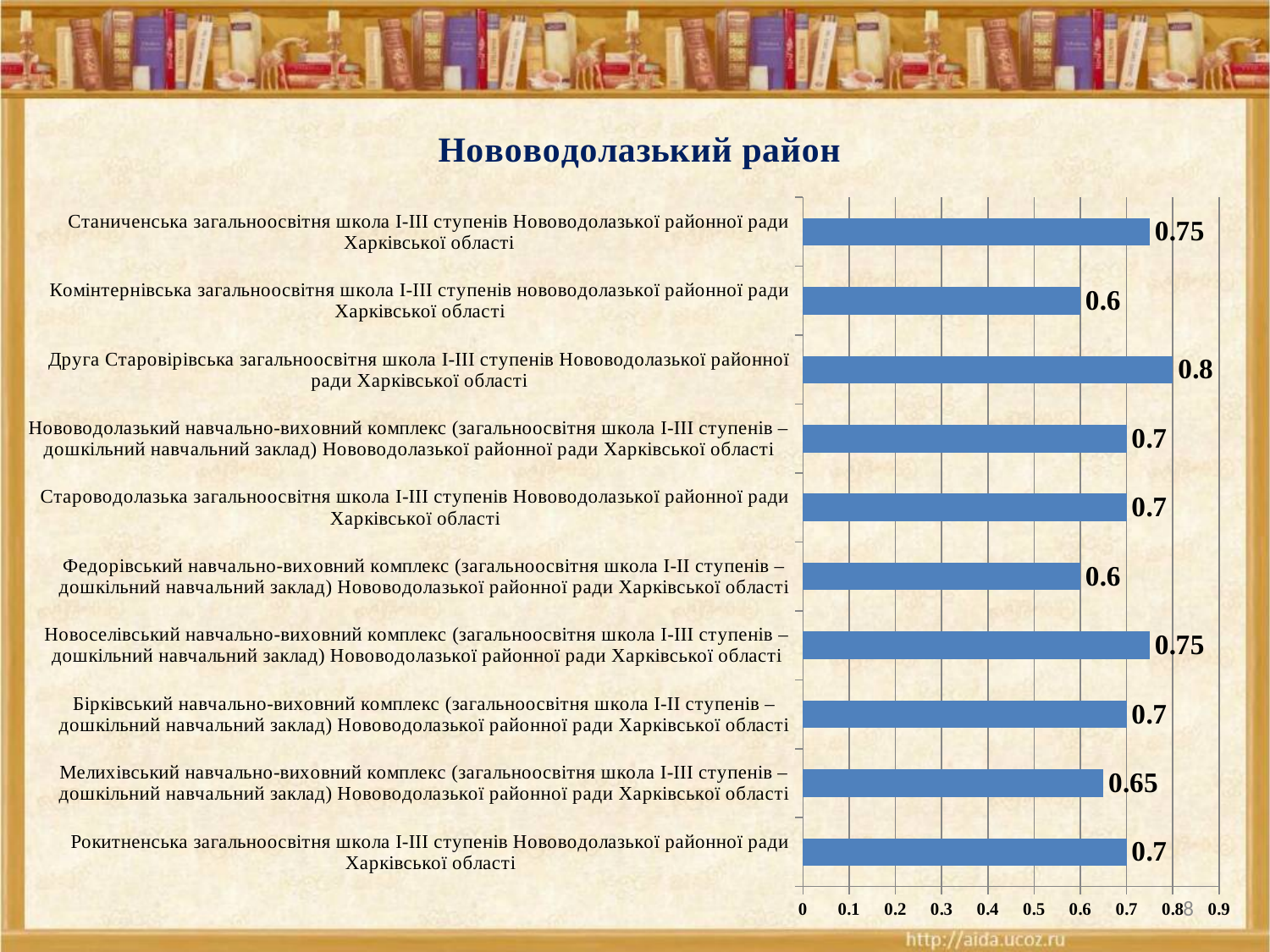

### Chart: Нововодолазький район

| Category | Нововодолазький район |
|---|---|
| Рокитненська загальноосвітня школа І-ІІІ ступенів Нововодолазької районної ради Харківської області | 0.7 |
| Мелихівський навчально-виховний комплекс (загальноосвітня школа І-ІІІ ступенів – дошкільний навчальний заклад) Нововодолазької районної ради Харківської області | 0.65 |
| Бірківський навчально-виховний комплекс (загальноосвітня школа І-ІІ ступенів – дошкільний навчальний заклад) Нововодолазької районної ради Харківської області | 0.7 |
| Новоселівський навчально-виховний комплекс (загальноосвітня школа І-ІІІ ступенів – дошкільний навчальний заклад) Нововодолазької районної ради Харківської області | 0.75 |
| Федорівський навчально-виховний комплекс (загальноосвітня школа І-ІІ ступенів – дошкільний навчальний заклад) Нововодолазької районної ради Харківської області | 0.6 |
| Староводолазька загальноосвітня школа І-ІІІ ступенів Нововодолазької районної ради Харківської області | 0.7 |
| Нововодолазький навчально-виховний комплекс (загальноосвітня школа І-ІІІ ступенів – дошкільний навчальний заклад) Нововодолазької районної ради Харківської області | 0.7 |
| Друга Старовірівська загальноосвітня школа І-ІІІ ступенів Нововодолазької районної ради Харківської області | 0.8 |
| Комінтернівська загальноосвітня школа І-ІІІ ступенів нововодолазької районної ради Харківської області | 0.6 |
| Станиченська загальноосвітня школа І-ІІІ ступенів Нововодолазької районної ради Харківської області | 0.75 |
8